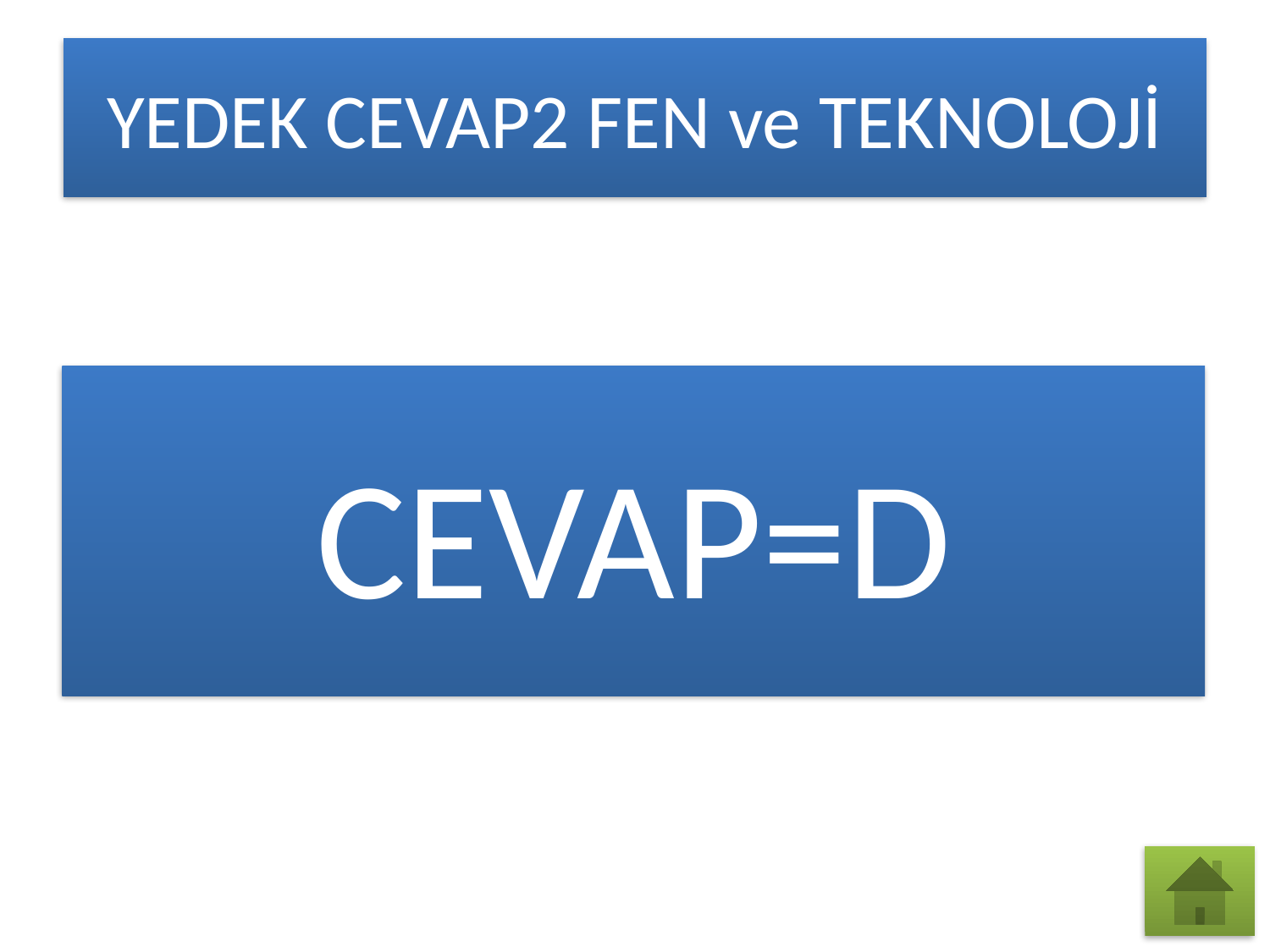

# YEDEK CEVAP2 FEN ve TEKNOLOJİ
CEVAP=D